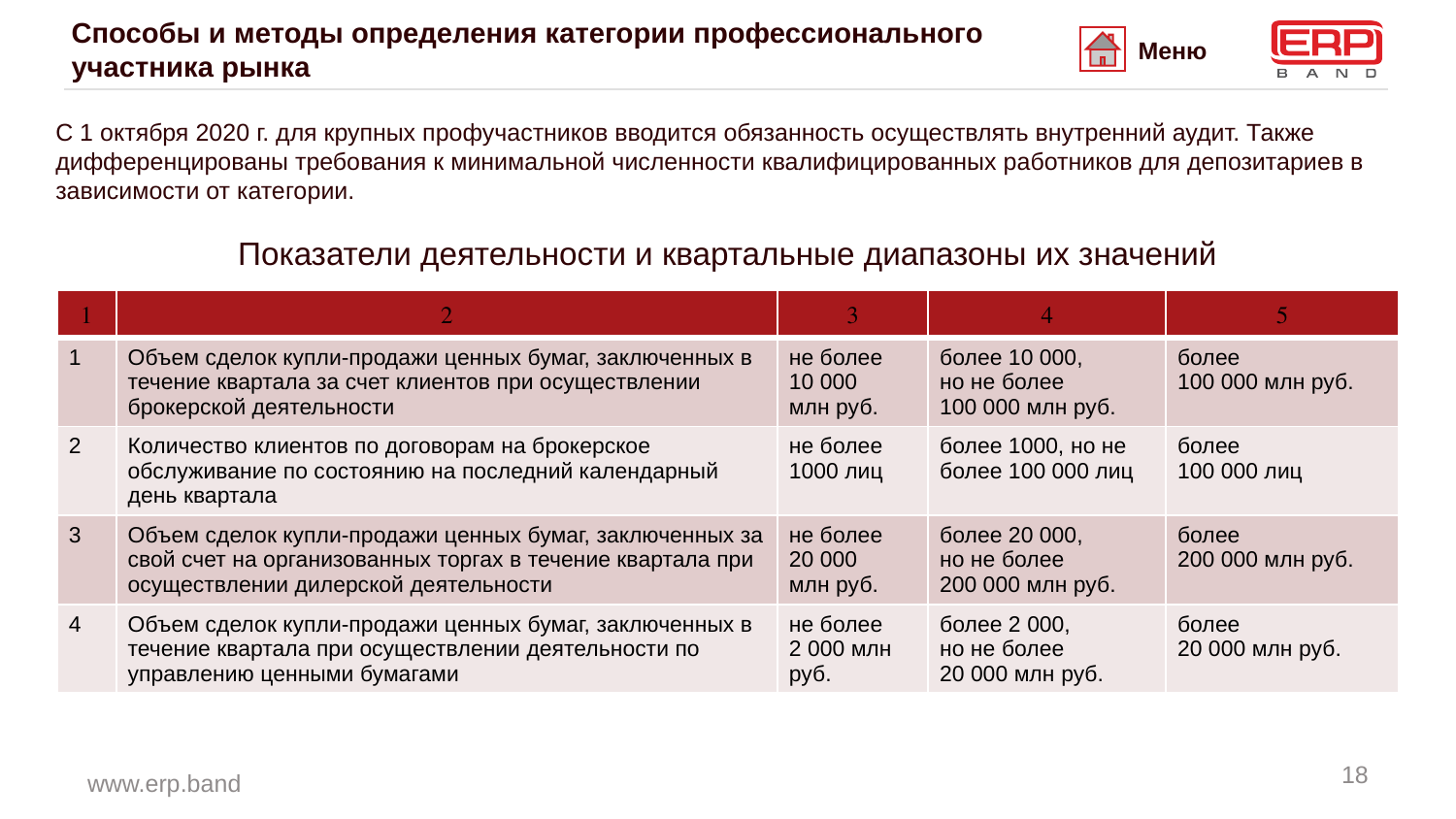

# Способы и методы определения категории профессионального участника рынка

Меню
С 1 октября 2020 г. для крупных профучастников вводится обязанность осуществлять внутренний аудит. Также дифференцированы требования к минимальной численности квалифицированных работников для депозитариев в зависимости от категории.

Показатели деятельности и квартальные диапазоны их значений
| 1 | 2 | 3 | 4 | 5 |
| --- | --- | --- | --- | --- |
| 1 | Объем сделок купли-продажи ценных бумаг, заключенных в течение квартала за счет клиентов при осуществлении брокерской деятельности | не более 10 000 млн руб. | более 10 000, но не более 100 000 млн руб. | более 100 000 млн руб. |
| 2 | Количество клиентов по договорам на брокерское обслуживание по состоянию на последний календарный день квартала | не более 1000 лиц | более 1000, но не более 100 000 лиц | более 100 000 лиц |
| 3 | Объем сделок купли-продажи ценных бумаг, заключенных за свой счет на организованных торгах в течение квартала при осуществлении дилерской деятельности | не более 20 000 млн руб. | более 20 000, но не более 200 000 млн руб. | более 200 000 млн руб. |
| 4 | Объем сделок купли-продажи ценных бумаг, заключенных в течение квартала при осуществлении деятельности по управлению ценными бумагами | не более 2 000 млн руб. | более 2 000, но не более 20 000 млн руб. | более 20 000 млн руб. |
18